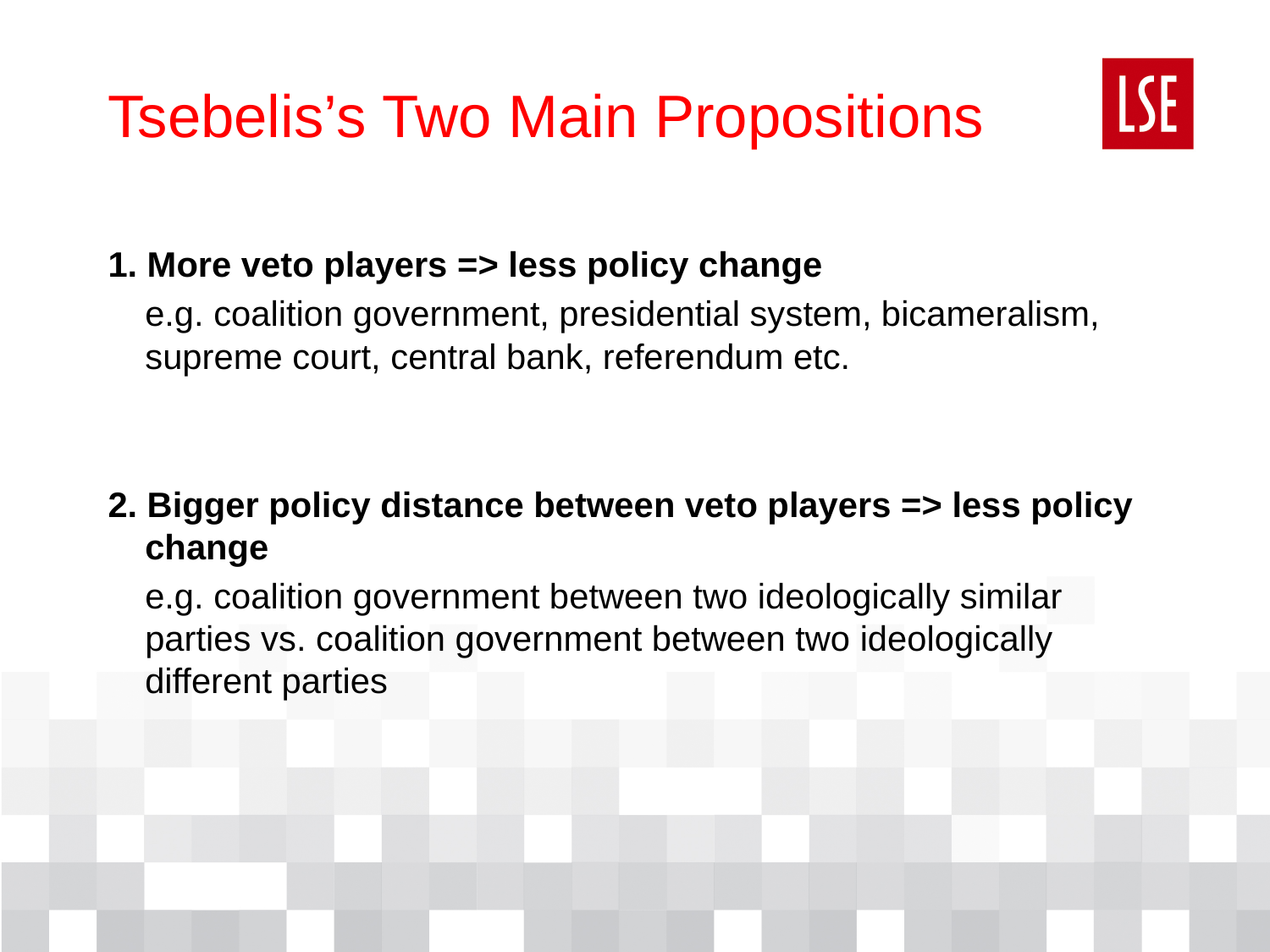

# Tsebelis’s Two Main Propositions

1. More veto players => less policy change
	e.g. coalition government, presidential system, bicameralism, supreme court, central bank, referendum etc.

2. Bigger policy distance between veto players => less policy change
	e.g. coalition government between two ideologically similar parties vs. coalition government between two ideologically different parties